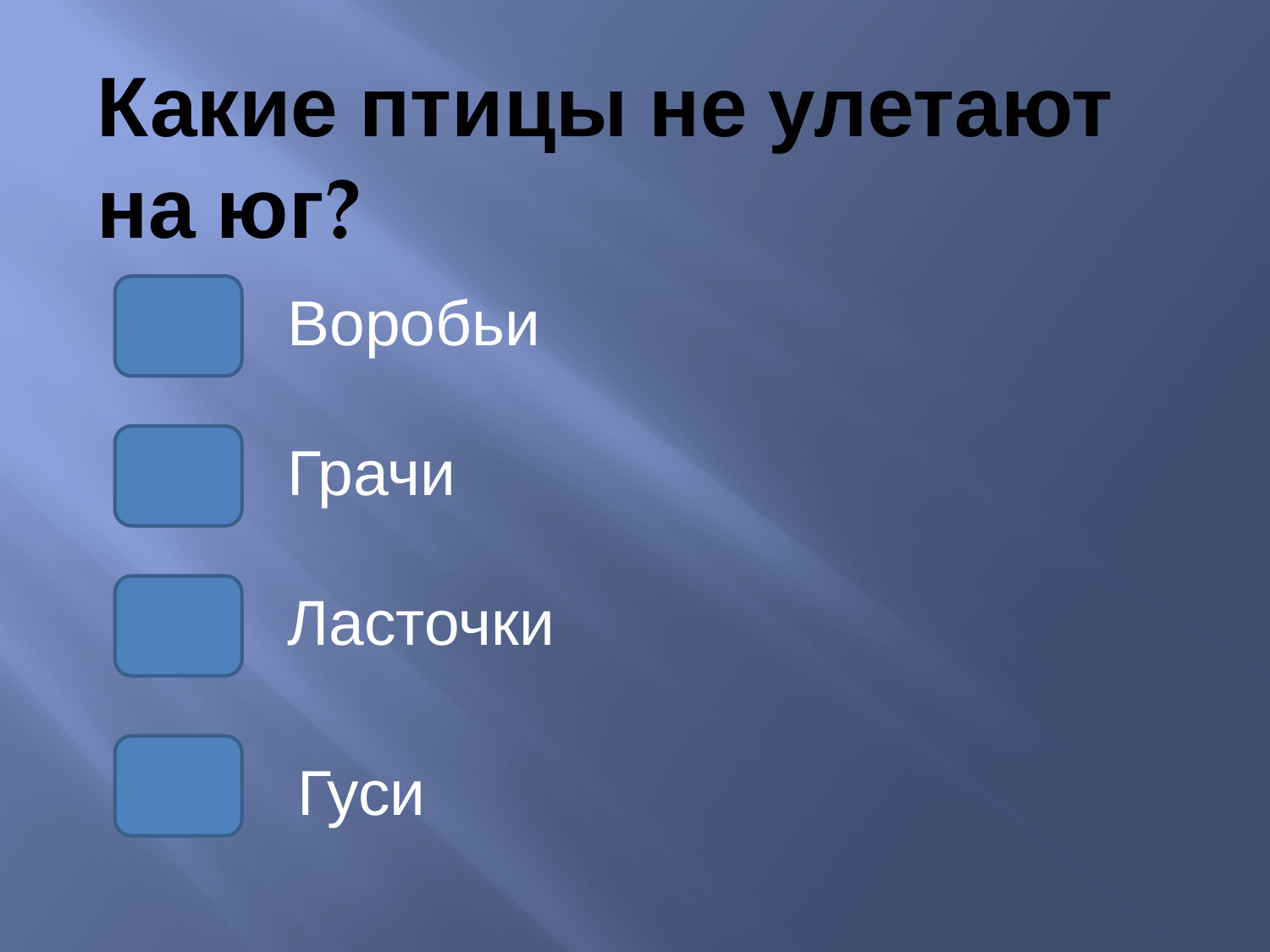

Какие птицы не улетают на юг?

Воробьи

Грачи

Ласточки

Гуси